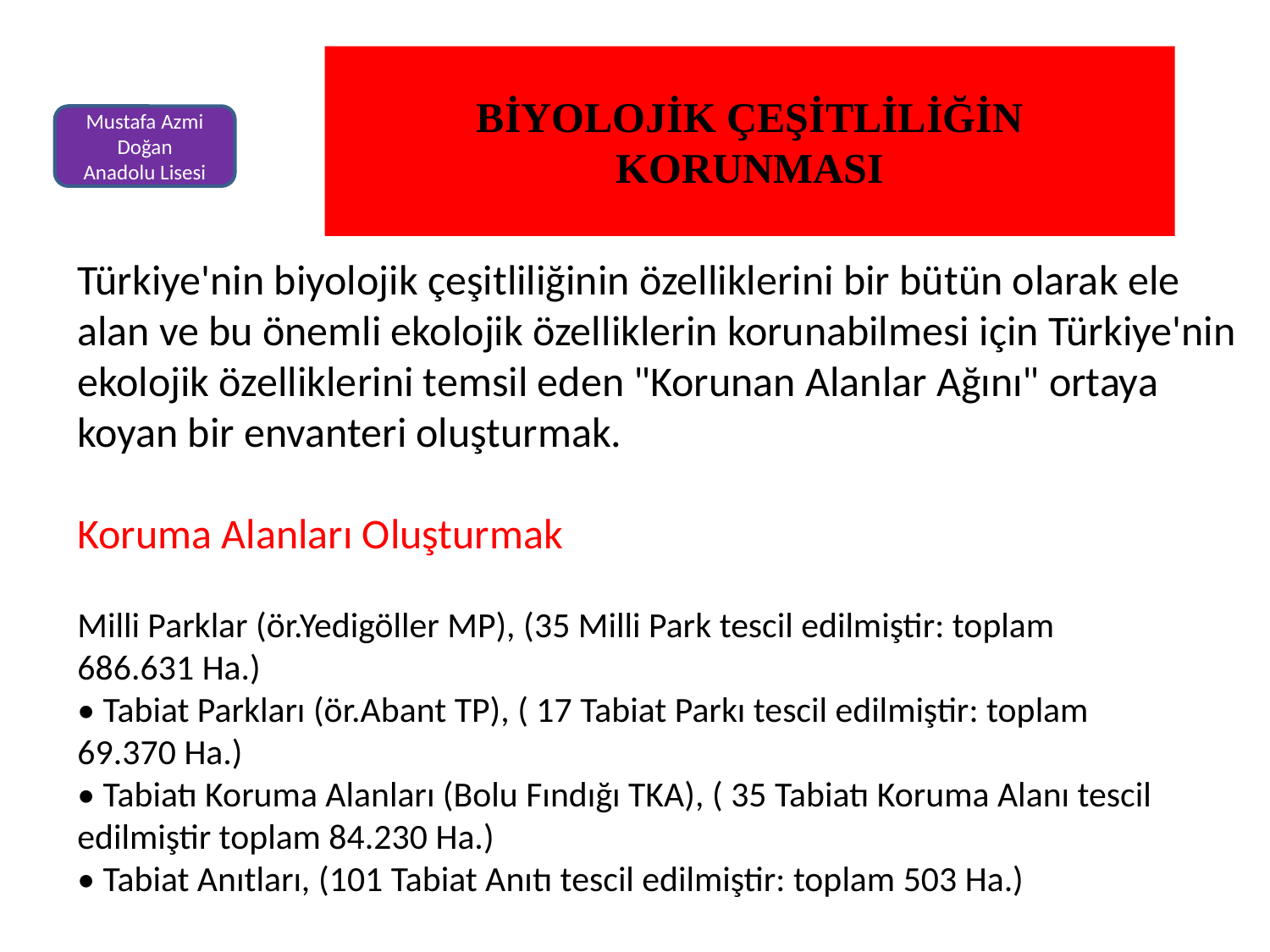

BİYOLOJİK ÇEŞİTLİLİĞİN KORUNMASI
Mustafa Azmi Doğan
Anadolu Lisesi
Türkiye'nin biyolojik çeşitliliğinin özelliklerini bir bütün olarak ele alan ve bu önemli ekolojik özelliklerin korunabilmesi için Türkiye'nin ekolojik özelliklerini temsil eden "Korunan Alanlar Ağını" ortaya koyan bir envanteri oluşturmak.

Koruma Alanları Oluşturmak
Milli Parklar (ör.Yedigöller MP), (35 Milli Park tescil edilmiştir: toplam 686.631 Ha.)
• Tabiat Parkları (ör.Abant TP), ( 17 Tabiat Parkı tescil edilmiştir: toplam 69.370 Ha.)
• Tabiatı Koruma Alanları (Bolu Fındığı TKA), ( 35 Tabiatı Koruma Alanı tescil
edilmiştir toplam 84.230 Ha.)
• Tabiat Anıtları, (101 Tabiat Anıtı tescil edilmiştir: toplam 503 Ha.)